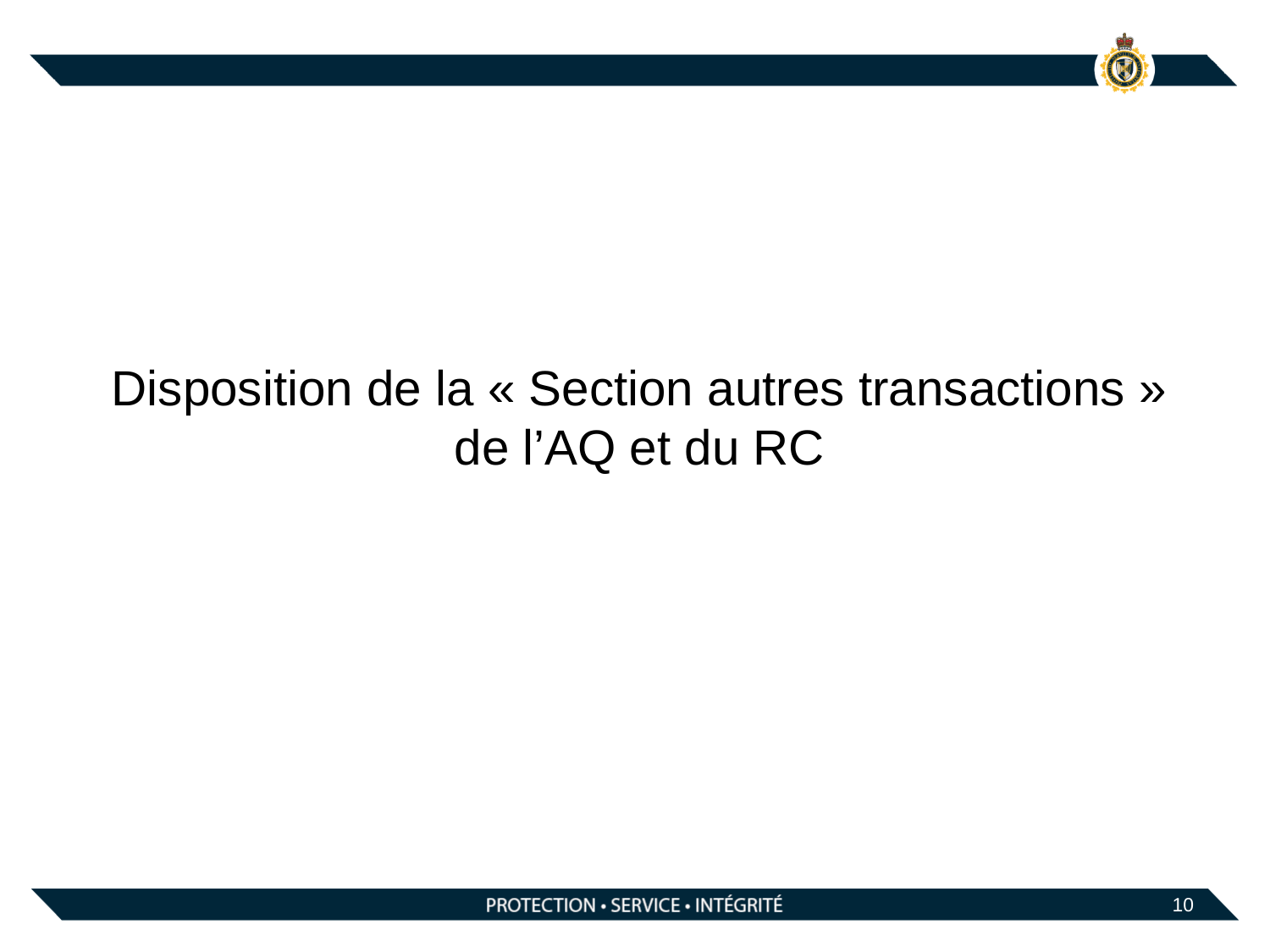

# Disposition de la « Section autres transactions » de l’AQ et du RC